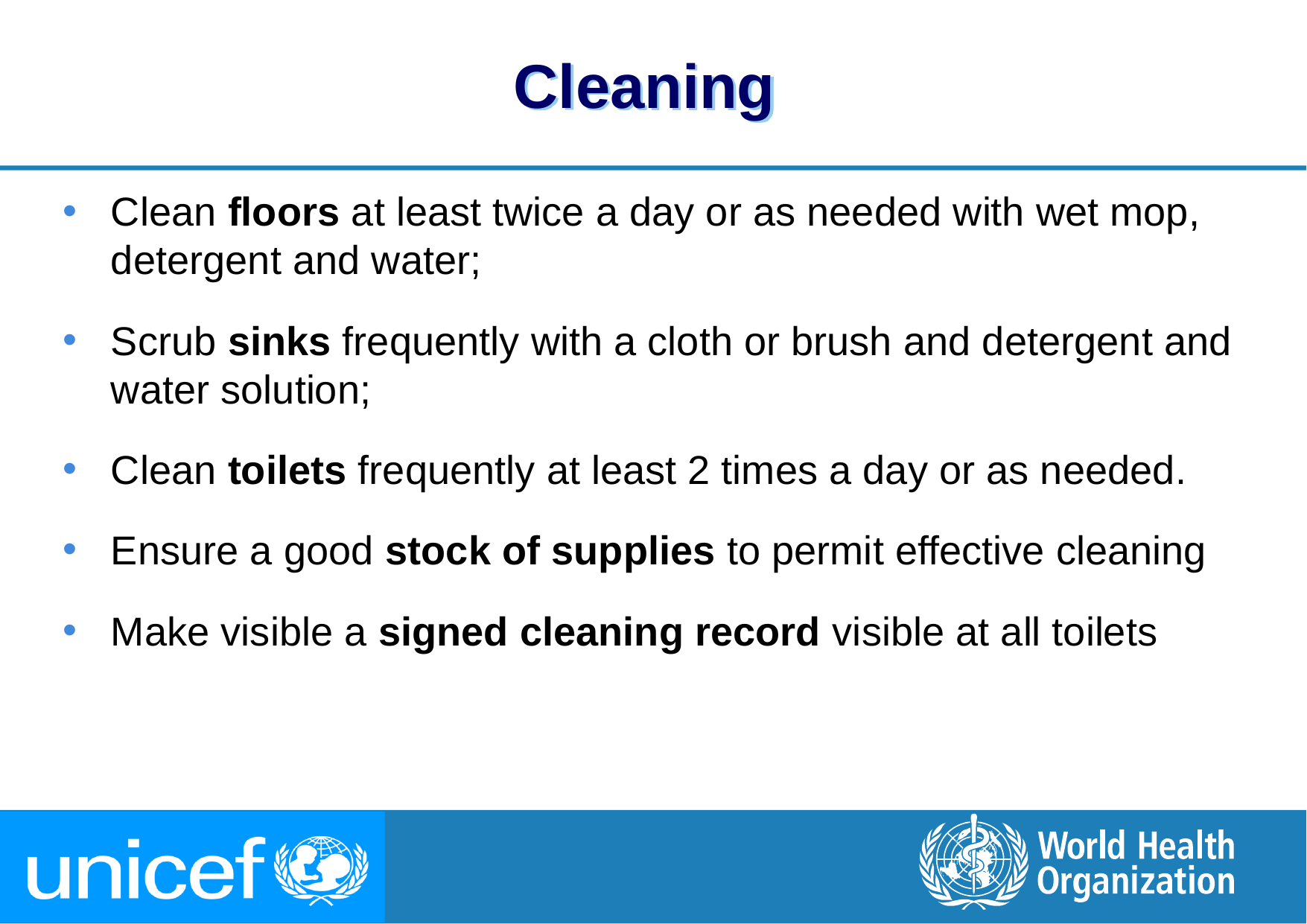

# Cleaning
Clean floors at least twice a day or as needed with wet mop, detergent and water;
Scrub sinks frequently with a cloth or brush and detergent and water solution;
Clean toilets frequently at least 2 times a day or as needed.
Ensure a good stock of supplies to permit effective cleaning
Make visible a signed cleaning record visible at all toilets